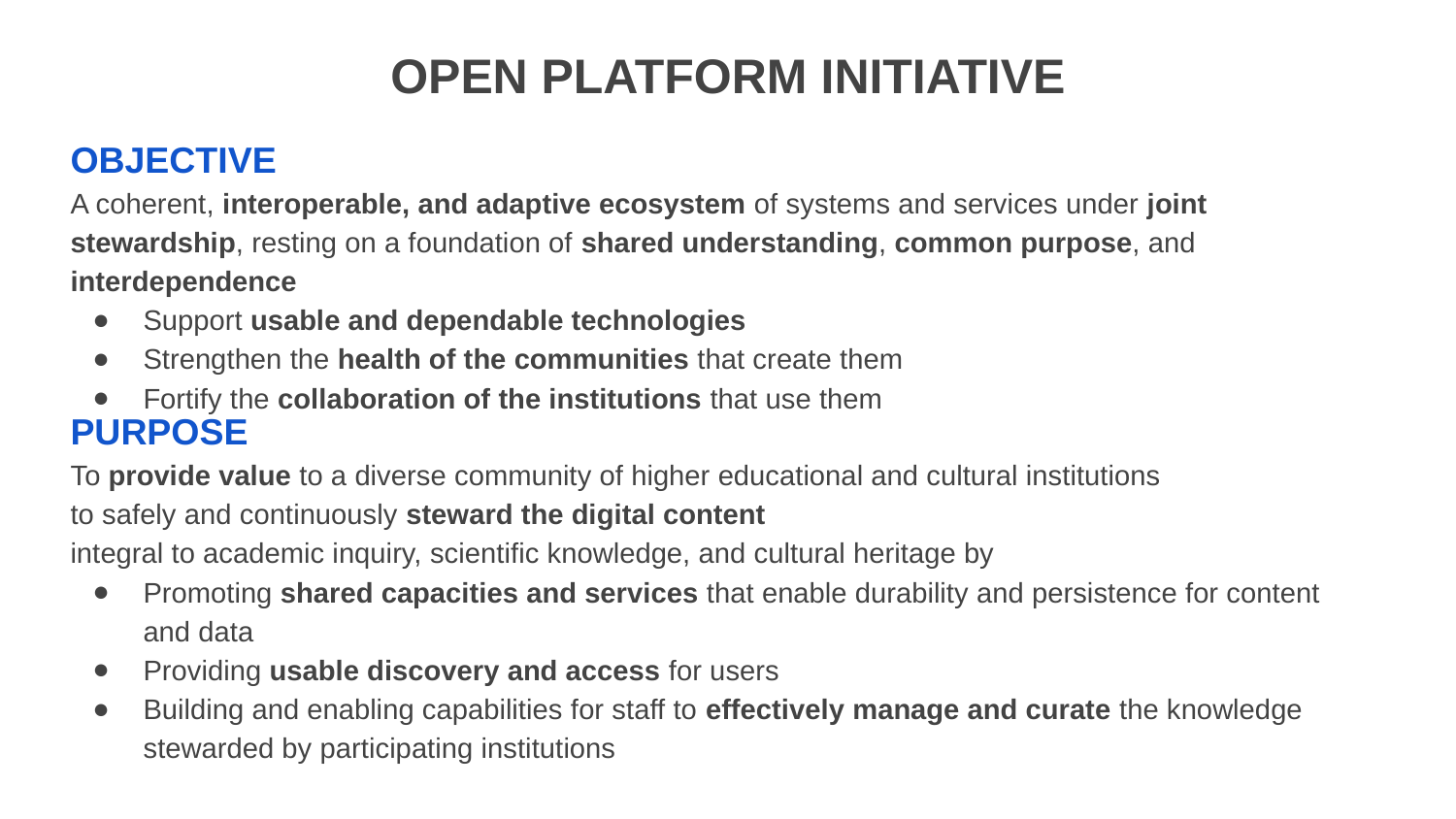

# OPEN PLATFORM INITIATIVE

OBJECTIVE
A coherent, interoperable, and adaptive ecosystem of systems and services under joint stewardship, resting on a foundation of shared understanding, common purpose, and interdependence
Support usable and dependable technologies
Strengthen the health of the communities that create them
Fortify the collaboration of the institutions that use them

PURPOSE
To provide value to a diverse community of higher educational and cultural institutions
to safely and continuously steward the digital content
integral to academic inquiry, scientific knowledge, and cultural heritage by
Promoting shared capacities and services that enable durability and persistence for content and data
Providing usable discovery and access for users
Building and enabling capabilities for staff to effectively manage and curate the knowledge stewarded by participating institutions